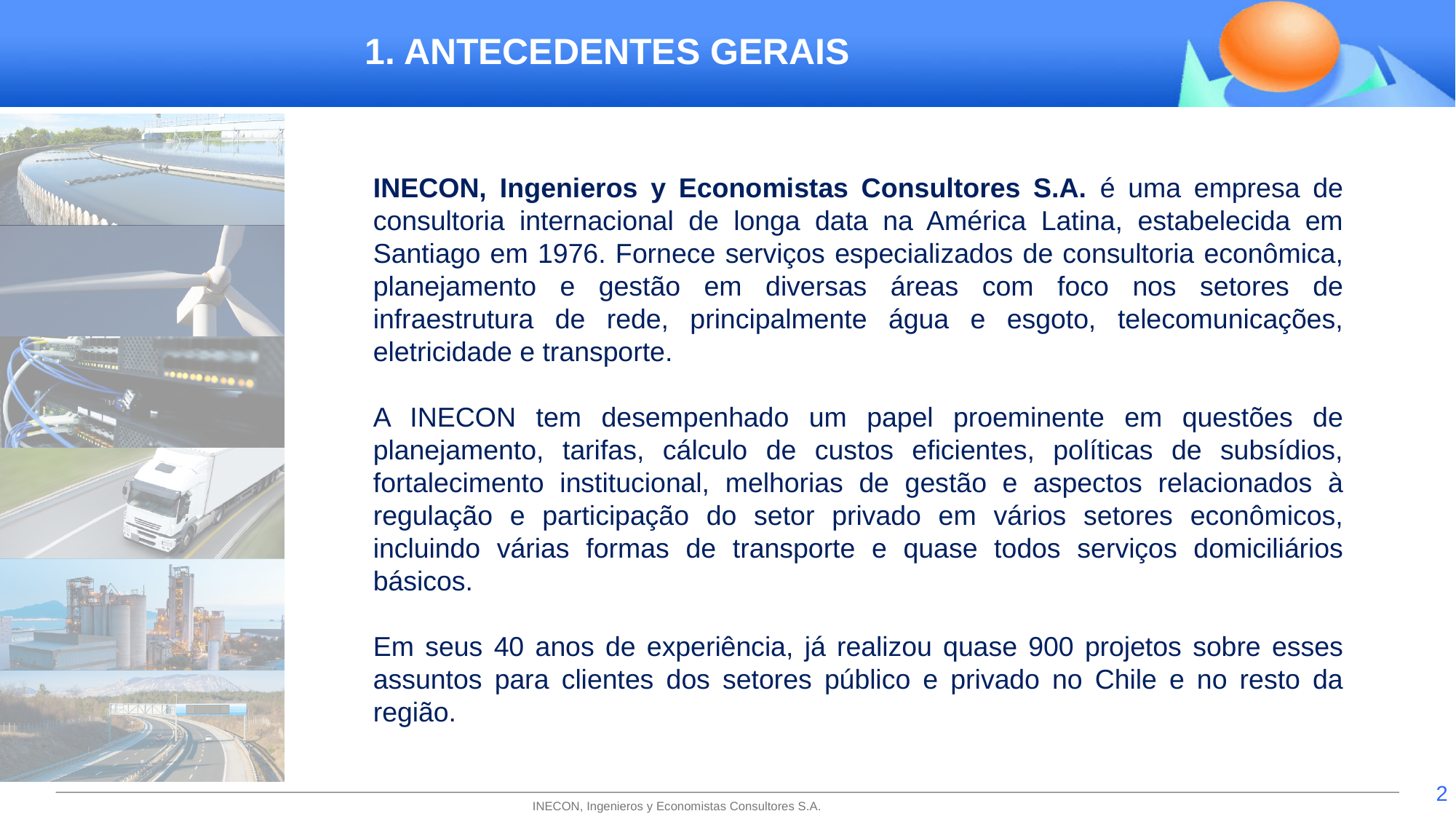

# 1. ANTECEDENTES GERAIS

INECON, Ingenieros y Economistas Consultores S.A. é uma empresa de consultoria internacional de longa data na América Latina, estabelecida em Santiago em 1976. Fornece serviços especializados de consultoria econômica, planejamento e gestão em diversas áreas com foco nos setores de infraestrutura de rede, principalmente água e esgoto, telecomunicações, eletricidade e transporte.

A INECON tem desempenhado um papel proeminente em questões de planejamento, tarifas, cálculo de custos eficientes, políticas de subsídios, fortalecimento institucional, melhorias de gestão e aspectos relacionados à regulação e participação do setor privado em vários setores econômicos, incluindo várias formas de transporte e quase todos serviços domiciliários básicos.

Em seus 40 anos de experiência, já realizou quase 900 projetos sobre esses assuntos para clientes dos setores público e privado no Chile e no resto da região.

2